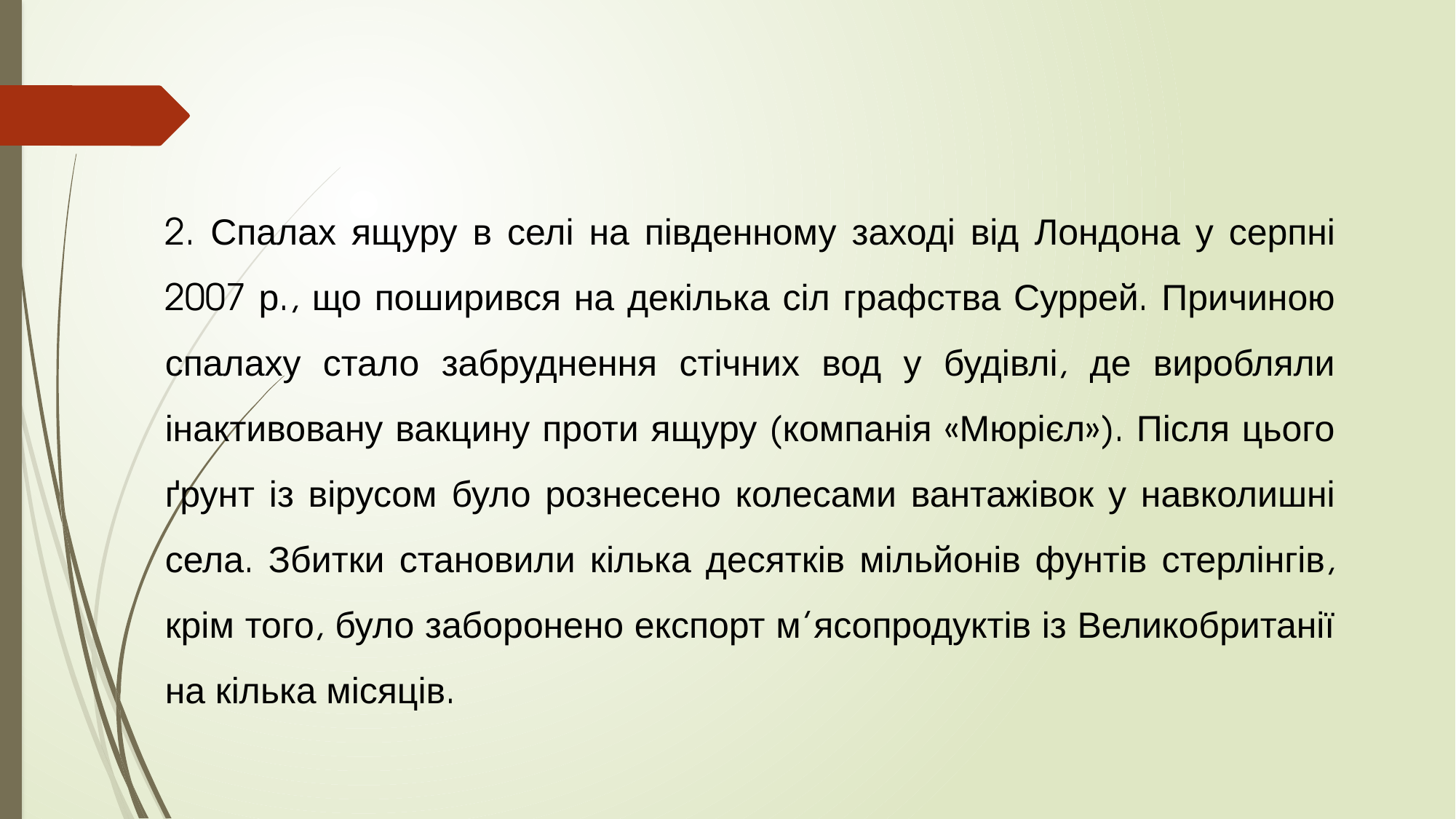

2. Спалах ящуру в селі на південному заході від Лондона у серпні 2007 р., що поширився на декілька сіл графства Суррей. Причиною спалаху стало забруднення стічних вод у будівлі, де виробляли інактивовану вакцину проти ящуру (компанія «Мюрієл»). Після цього ґрунт із вірусом було рознесено колесами вантажівок у навколишні села. Збитки становили кілька десятків мільйонів фунтів стерлінгів, крім того, було заборонено експорт м’ясопродуктів із Великобританії на кілька місяців.